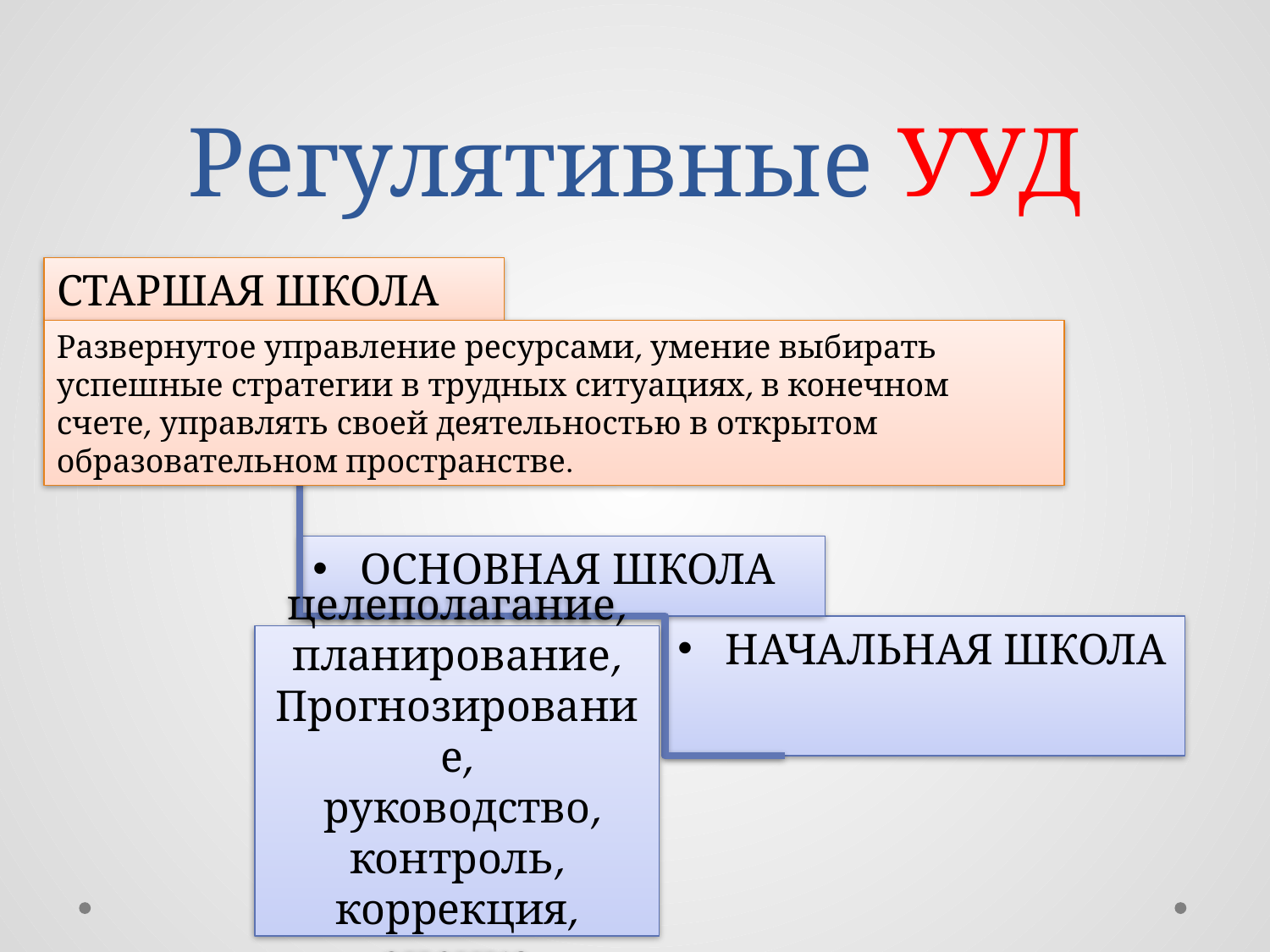

# Регулятивные УУД
СТАРШАЯ ШКОЛА
Развернутое управление ресурсами, умение выбирать успешные стратегии в трудных ситуациях, в конечном счете, управлять своей деятельностью в открытом образовательном пространстве.
ОСНОВНАЯ ШКОЛА
НАЧАЛЬНАЯ ШКОЛА

целеполагание, планирование,
Прогнозирование,
 руководство, контроль, коррекция, оценка